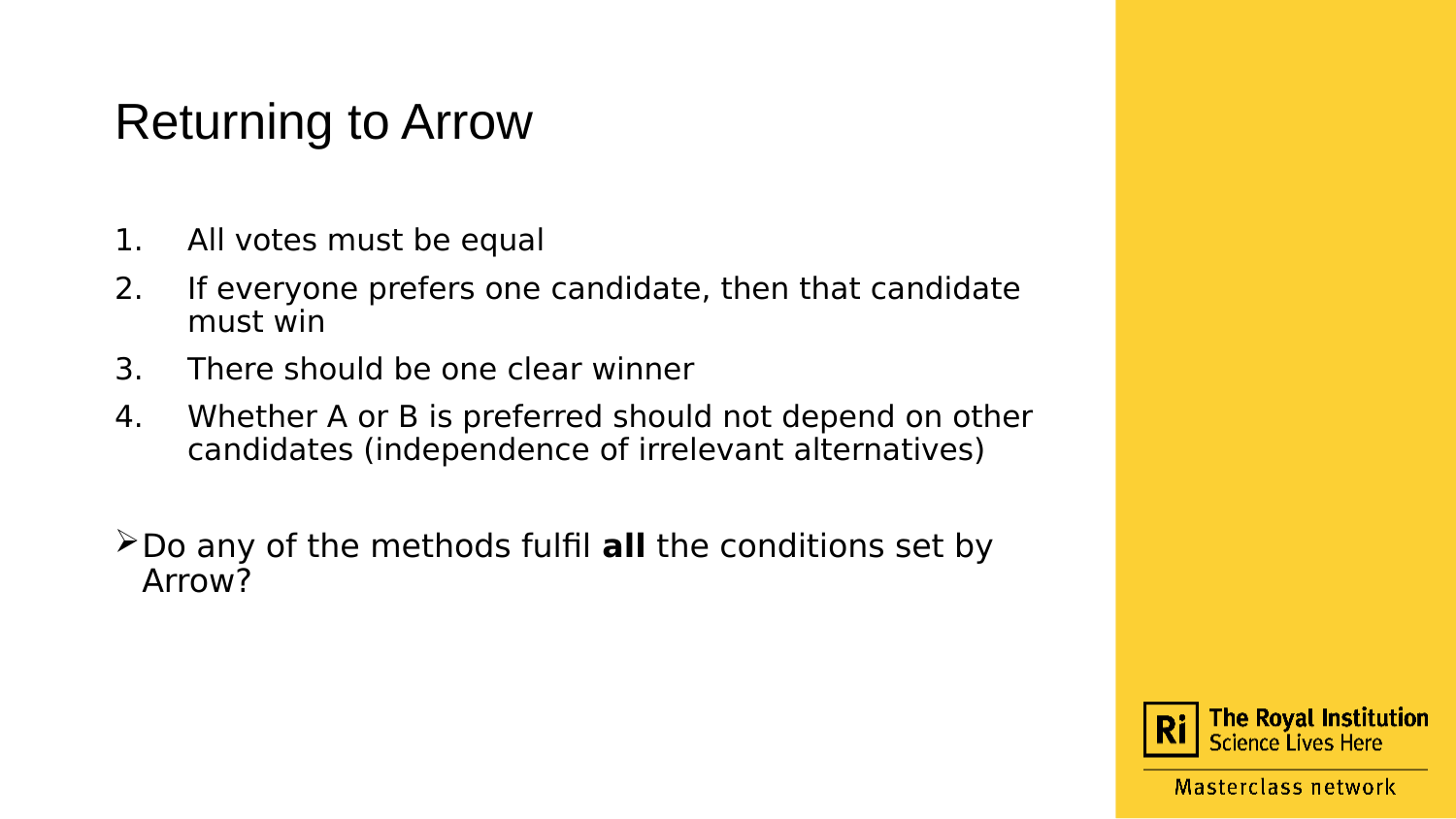

# Returning to Arrow
All votes must be equal
If everyone prefers one candidate, then that candidate must win
There should be one clear winner
Whether A or B is preferred should not depend on other candidates (independence of irrelevant alternatives)

Do any of the methods fulfil all the conditions set by Arrow?